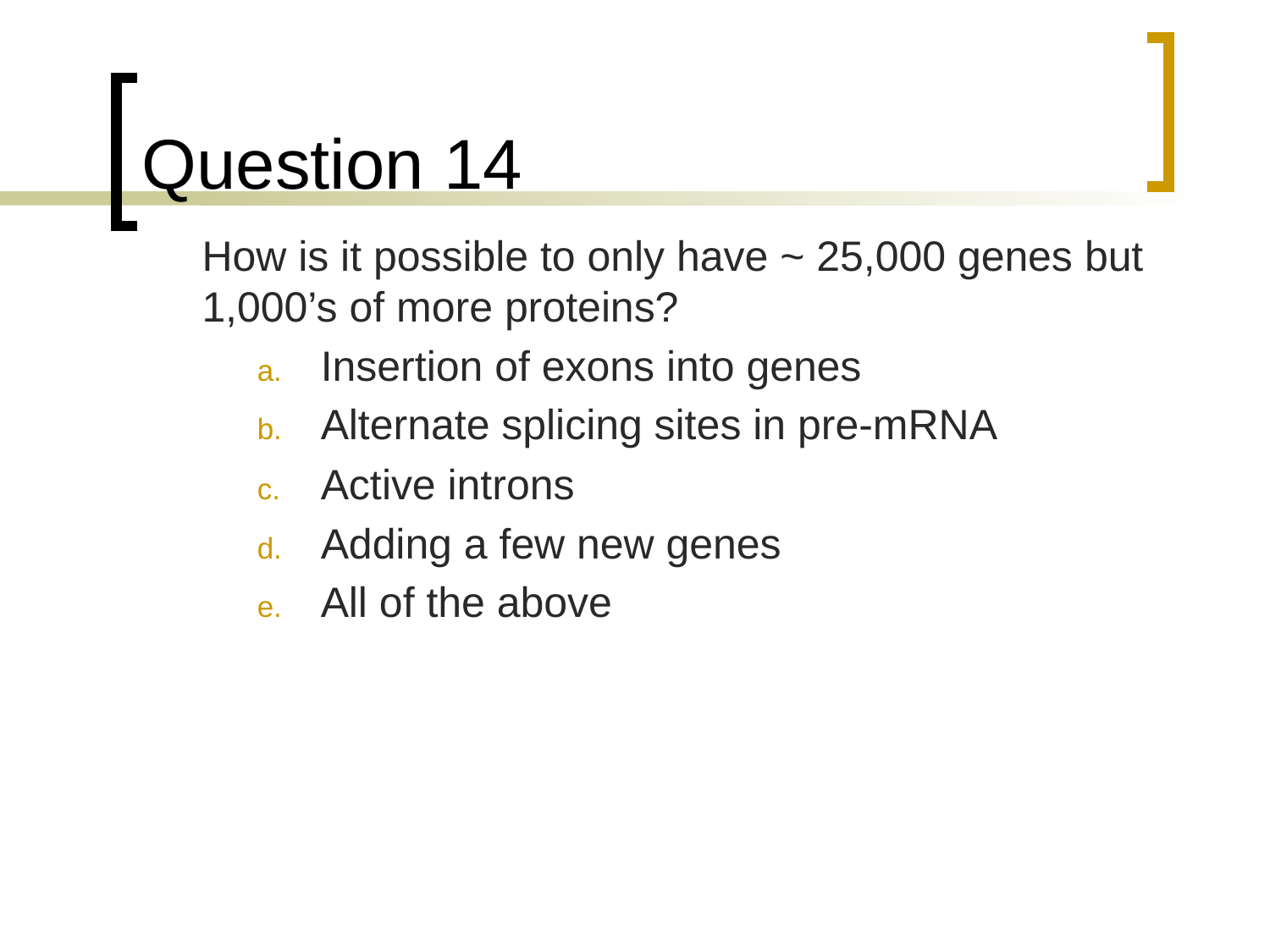

# Question 14
	How is it possible to only have ~ 25,000 genes but 1,000’s of more proteins?
Insertion of exons into genes
Alternate splicing sites in pre-mRNA
Active introns
Adding a few new genes
All of the above